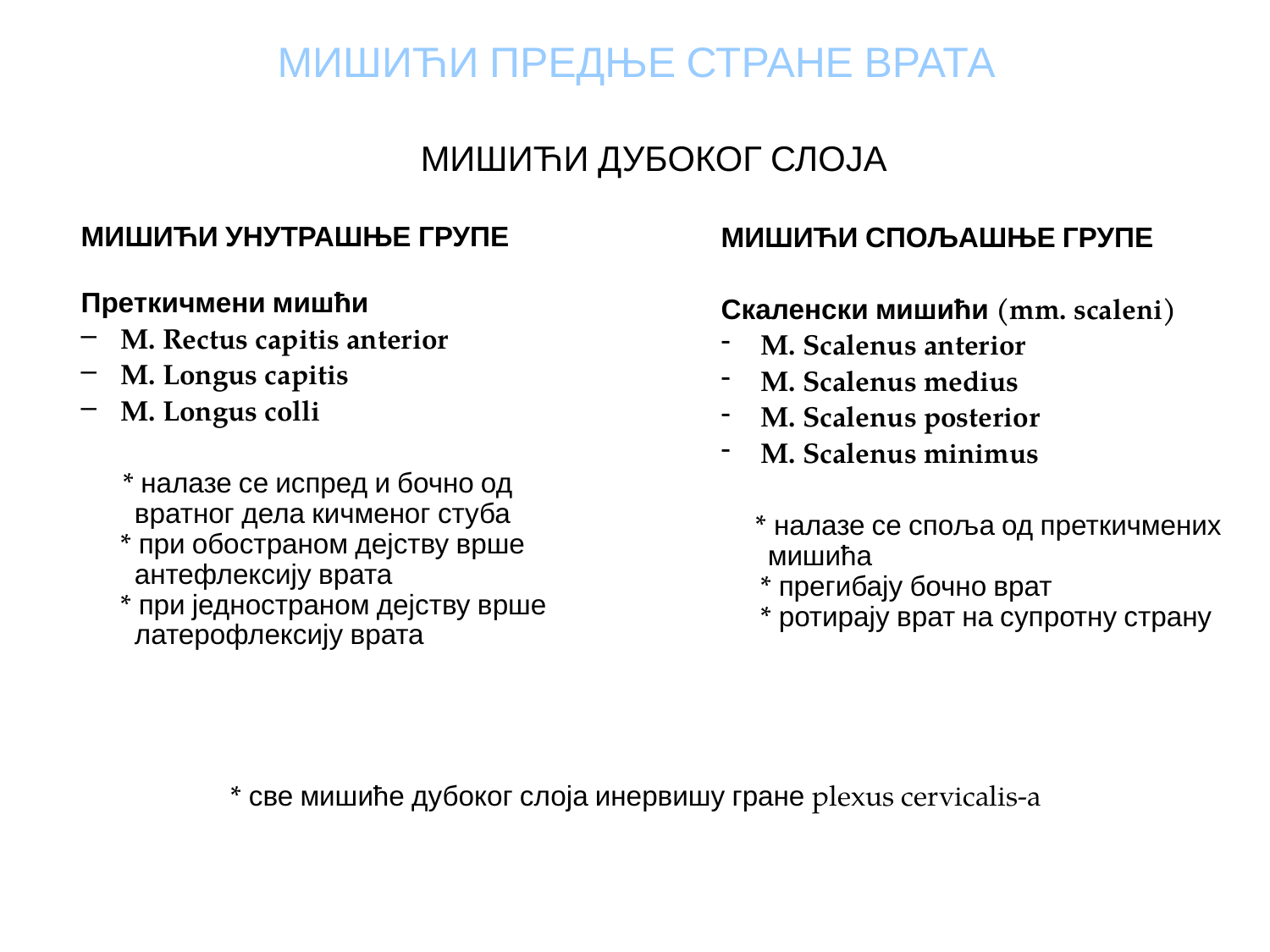

МИШИЋИ ПРЕДЊЕ СТРАНЕ ВРАТА
МИШИЋИ ДУБОКОГ СЛОЈА

МИШИЋИ УНУТРАШЊЕ ГРУПЕ
Преткичмени мишћи
M. Rectus capitis anterior
M. Longus capitis
M. Longus colli

      * налазе се испред и бочно од
  вратног дела кичменог стуба
* при обостраном дејству врше
  антефлексију врата
* при једностраном дејству врше
  латерофлексију врата

МИШИЋИ СПОЉАШЊЕ ГРУПЕ

Скаленски мишићи (mm. scaleni)
M. Scalenus anterior
M. Scalenus medius
M. Scalenus posterior
M. Scalenus minimus

     * налазе се споља од преткичмених
 мишића
* прегибају бочно врат
* ротирају врат на супротну страну

* све мишиће дубоког слоја инервишу гране plexus cervicalis-a